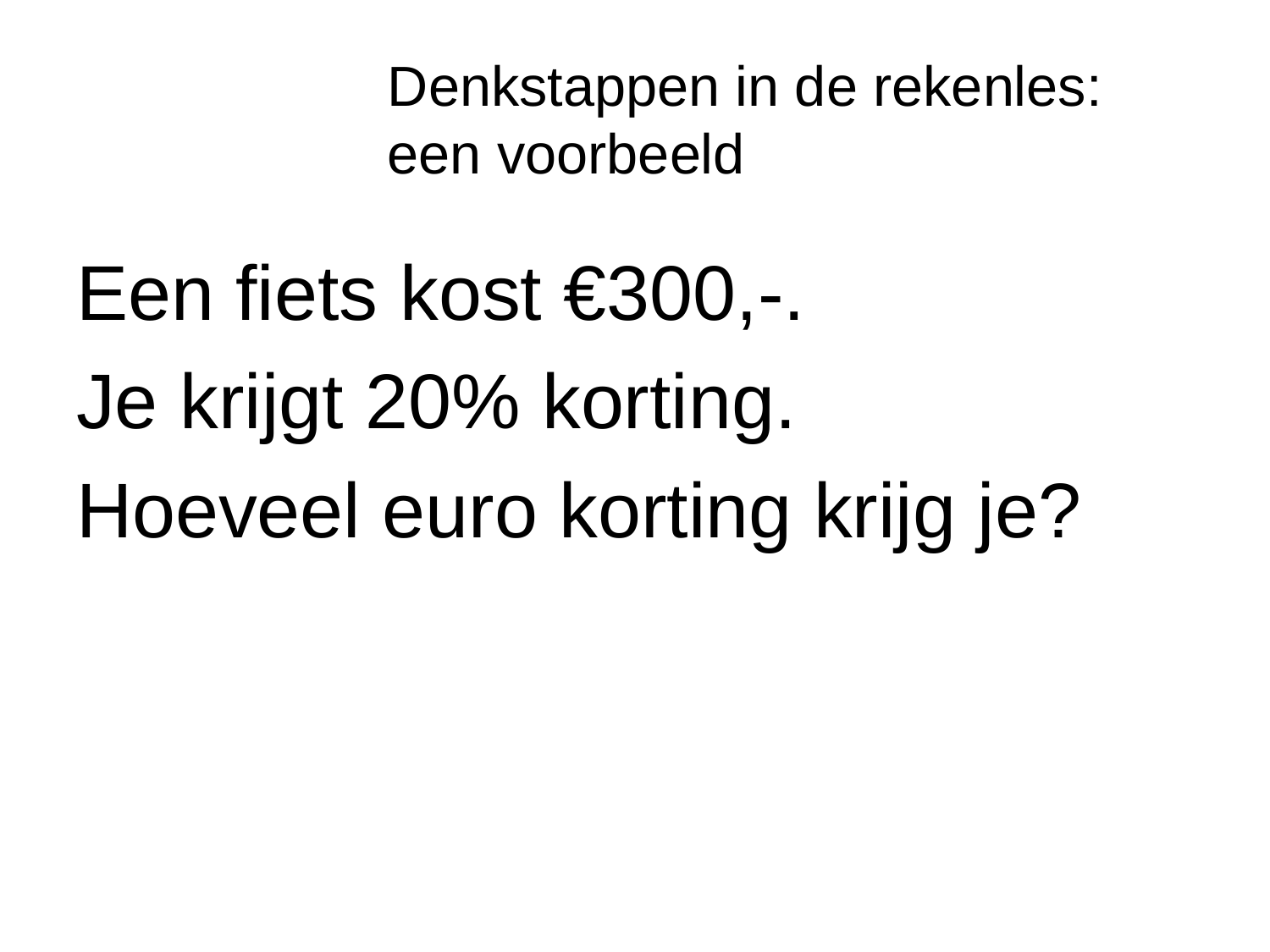

# Denkstappen in de rekenles: een voorbeeld
Een fiets kost €300,-.
Je krijgt 20% korting.
Hoeveel euro korting krijg je?